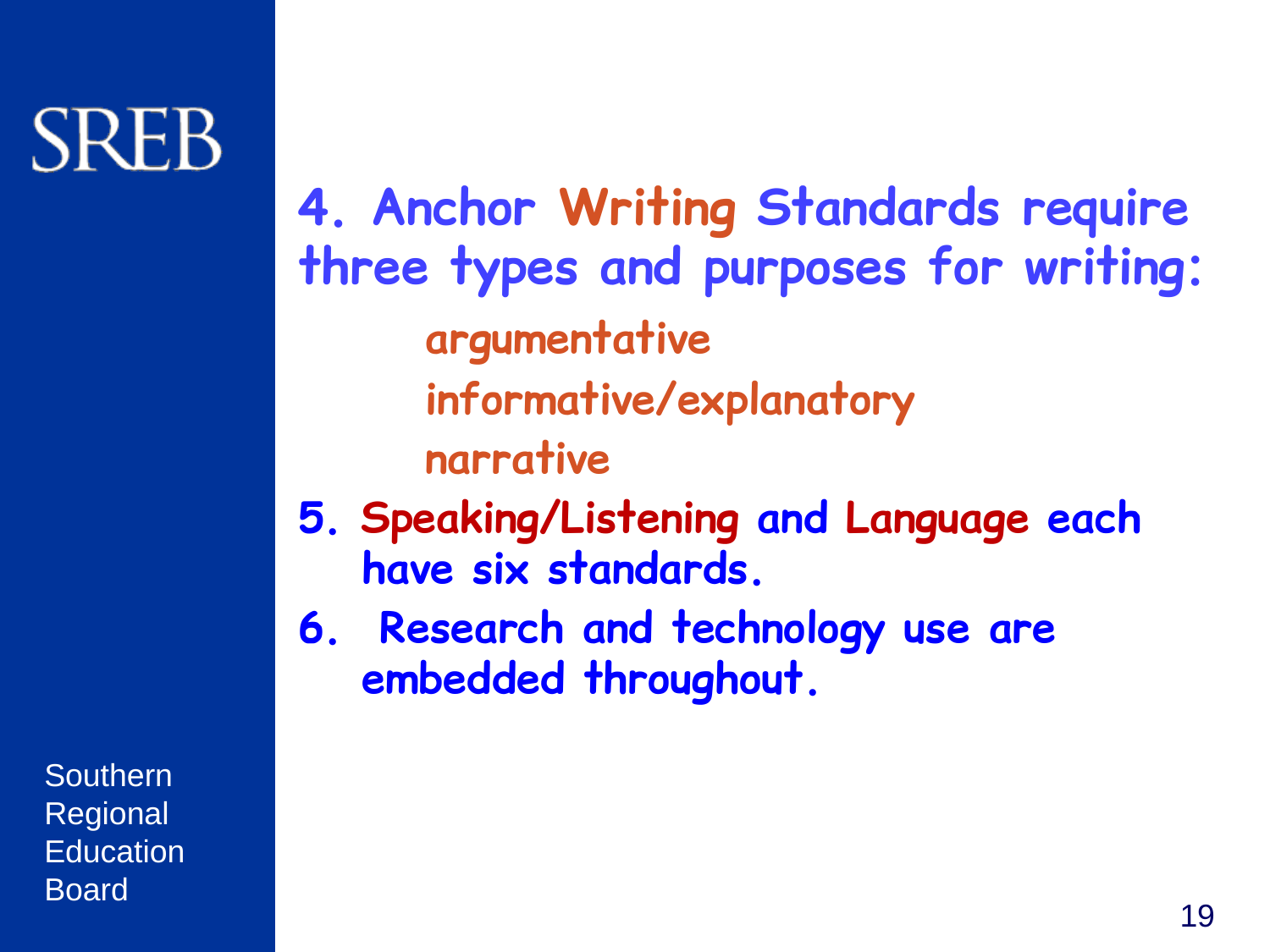

#
4. Anchor Writing Standards require three types and purposes for writing:
	argumentative
	informative/explanatory
	narrative
5. Speaking/Listening and Language each have six standards.
6.  Research and technology use are embedded throughout.

19